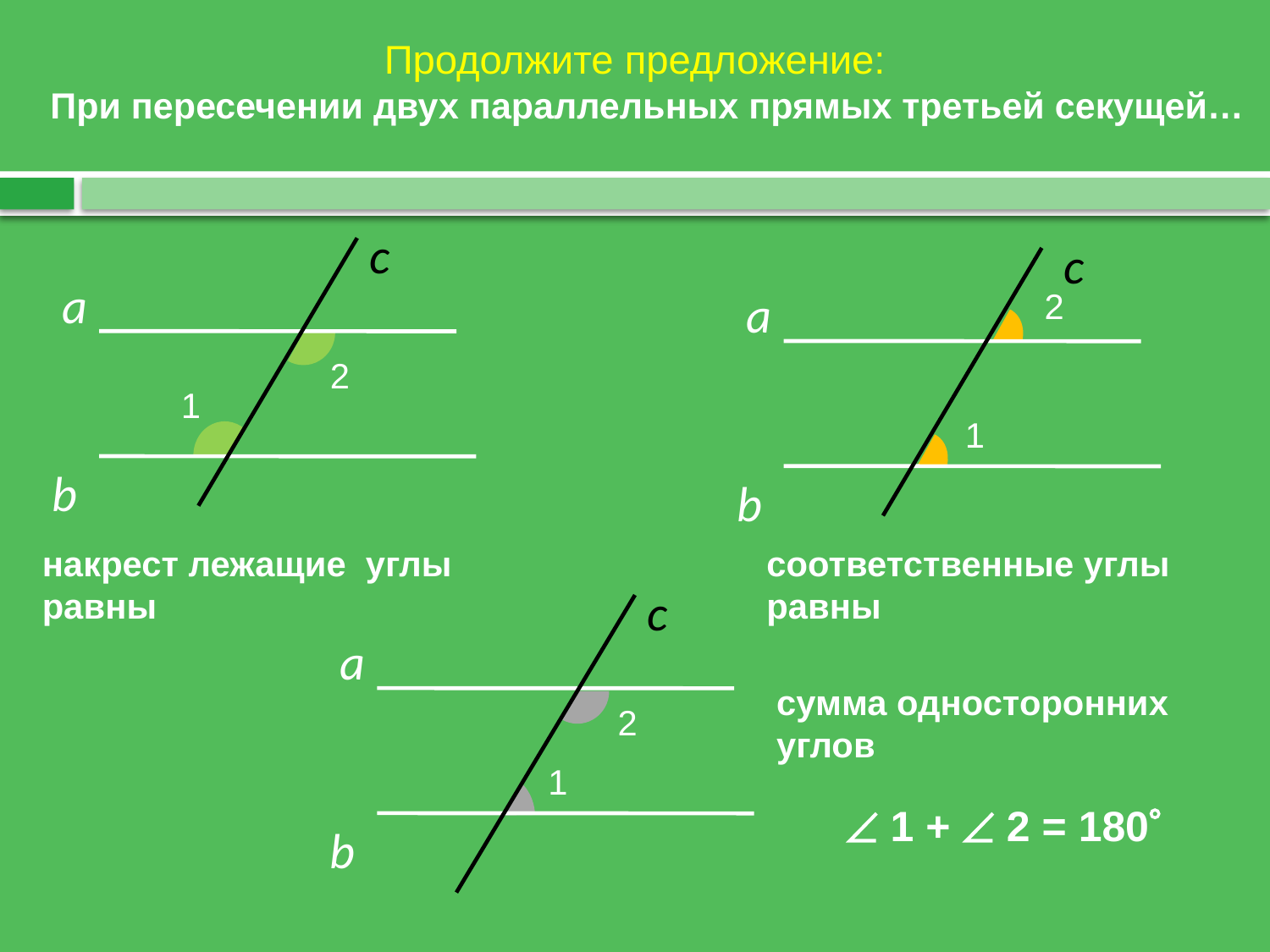

# Продолжите предложение: При пересечении двух параллельных прямых третьей секущей…
c
c
а
а
2

2
1
1

b
b
накрест лежащие  углы равны
соответственные углы равны
c
а

сумма односторонних углов
2
1

∠ 1 + ∠ 2 = 180°
b